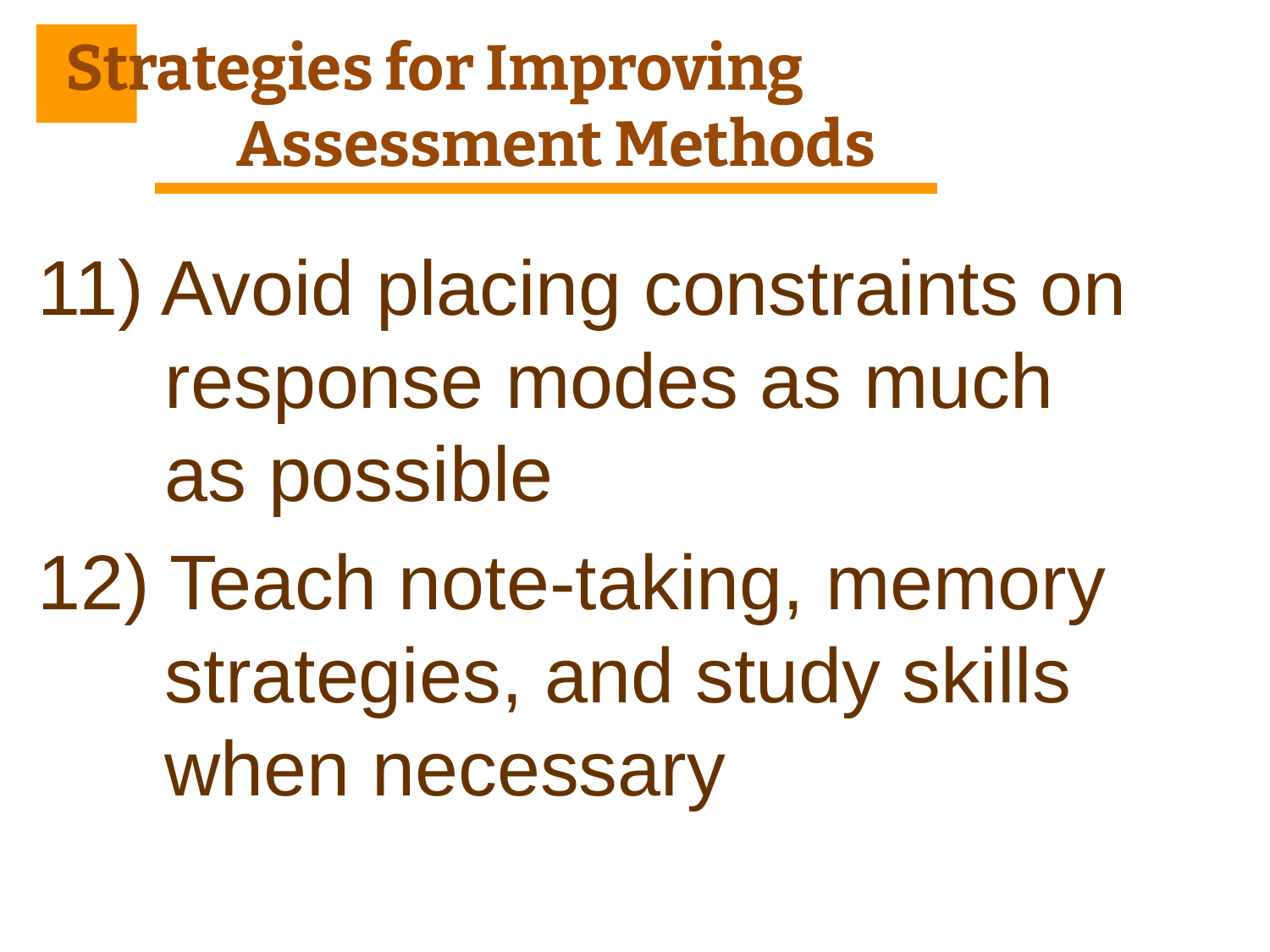

# Strategies for Improving Assessment Methods
11) Avoid placing constraints on response modes as much as possible
12) Teach note-taking, memory strategies, and study skills   when necessary